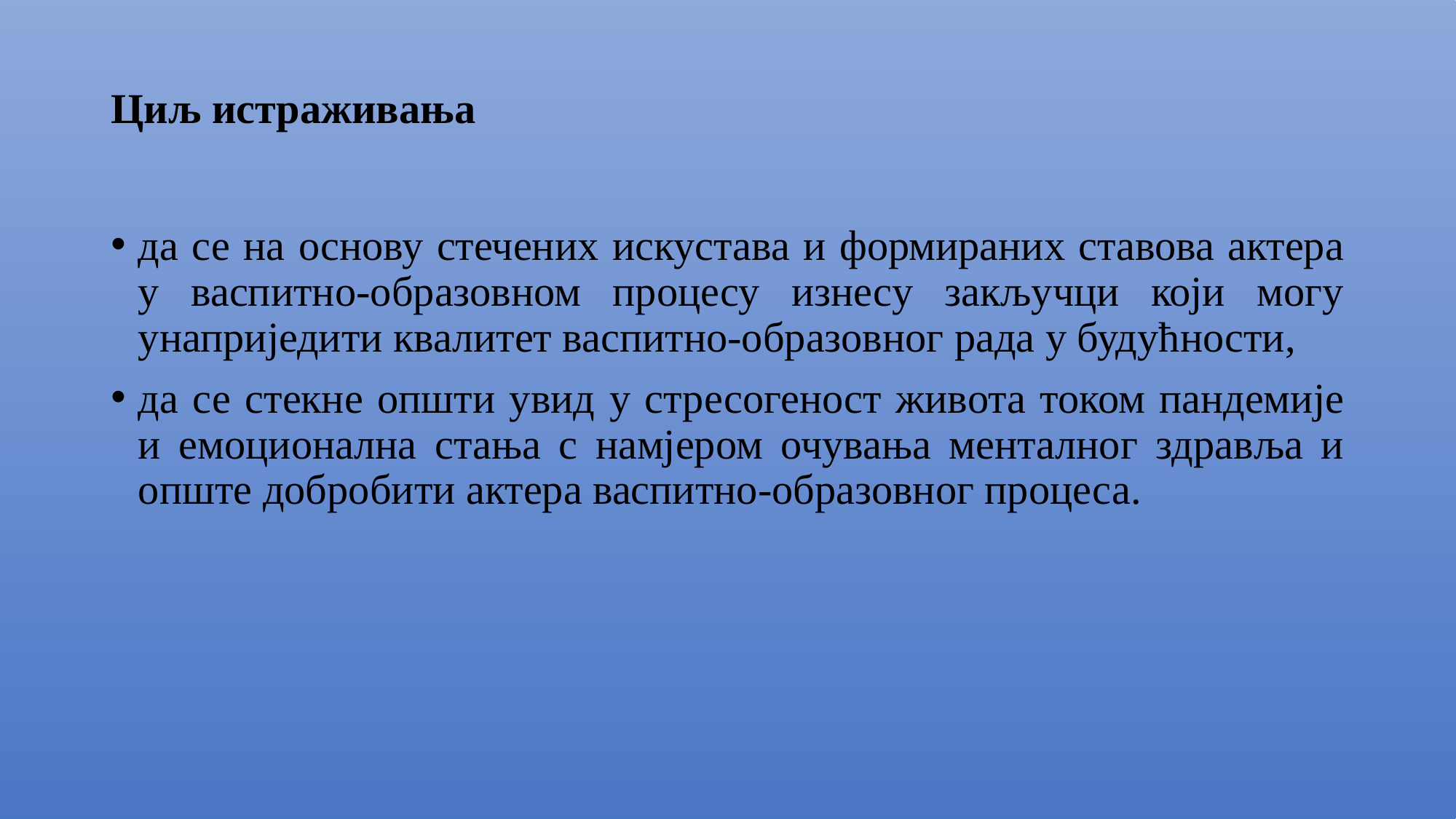

# Циљ истраживања
да се на основу стечених искустава и формираних ставова актера у васпитно-образовном процесу изнесу закључци који могу унаприједити квалитет васпитно-образовног рада у будућности,
да се стекне општи увид у стресогеност живота током пандемије и емоционална стања с намјером очувања менталног здравља и опште добробити актера васпитно-образовног процеса.